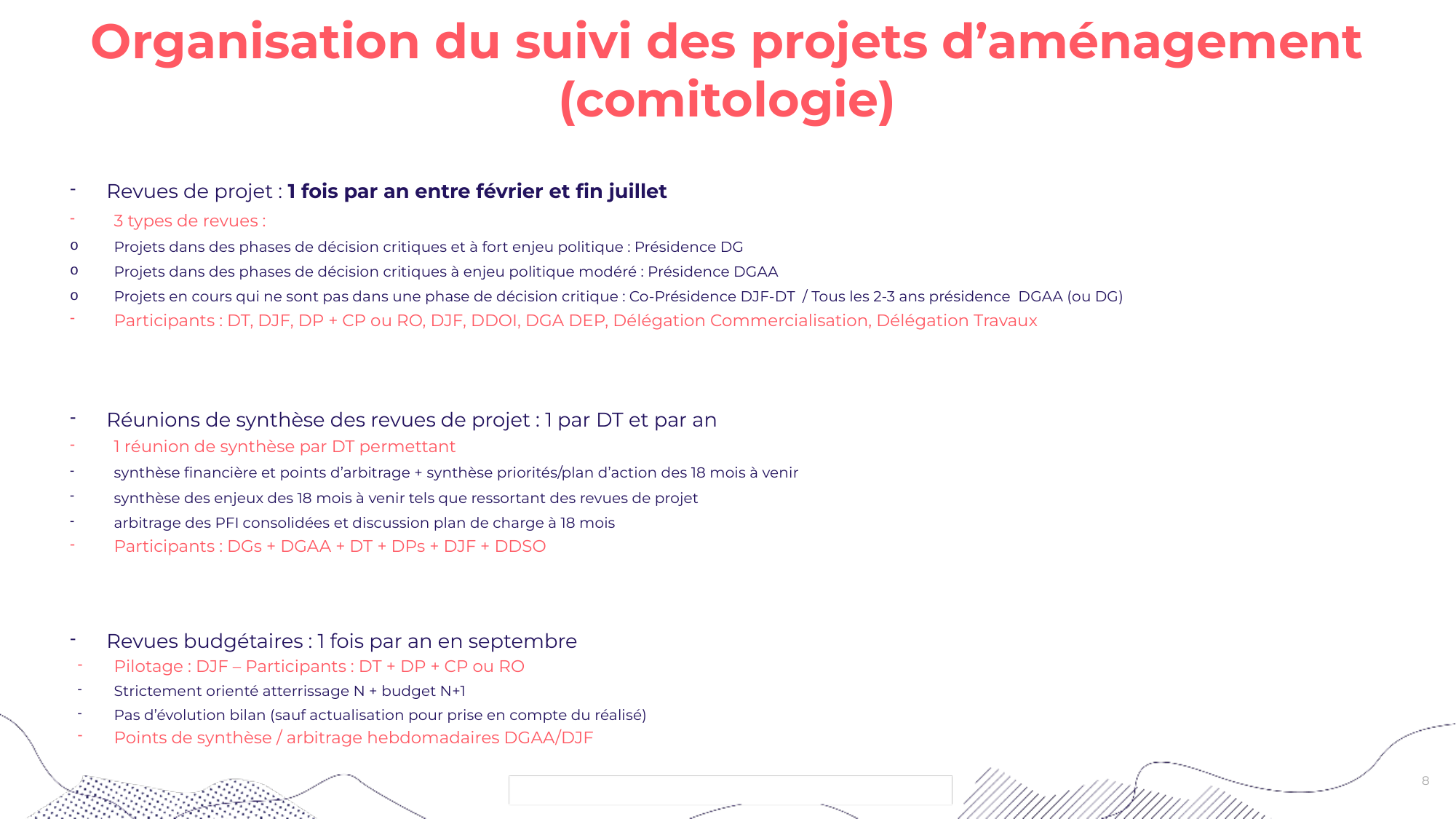

# Organisation du suivi des projets d’aménagement (comitologie)

Revues de projet : 1 fois par an entre février et fin juillet
3 types de revues :
Projets dans des phases de décision critiques et à fort enjeu politique : Présidence DG
Projets dans des phases de décision critiques à enjeu politique modéré : Présidence DGAA
Projets en cours qui ne sont pas dans une phase de décision critique : Co-Présidence DJF-DT  / Tous les 2-3 ans présidence  DGAA (ou DG)
Participants : DT, DJF, DP + CP ou RO, DJF, DDOI, DGA DEP, Délégation Commercialisation, Délégation Travaux

Réunions de synthèse des revues de projet : 1 par DT et par an
1 réunion de synthèse par DT permettant
synthèse financière et points d’arbitrage + synthèse priorités/plan d’action des 18 mois à venir
synthèse des enjeux des 18 mois à venir tels que ressortant des revues de projet
arbitrage des PFI consolidées et discussion plan de charge à 18 mois
Participants : DGs + DGAA + DT + DPs + DJF + DDSO

Revues budgétaires : 1 fois par an en septembre
Pilotage : DJF – Participants : DT + DP + CP ou RO
Strictement orienté atterrissage N + budget N+1
Pas d’évolution bilan (sauf actualisation pour prise en compte du réalisé)
Points de synthèse / arbitrage hebdomadaires DGAA/DJF

8